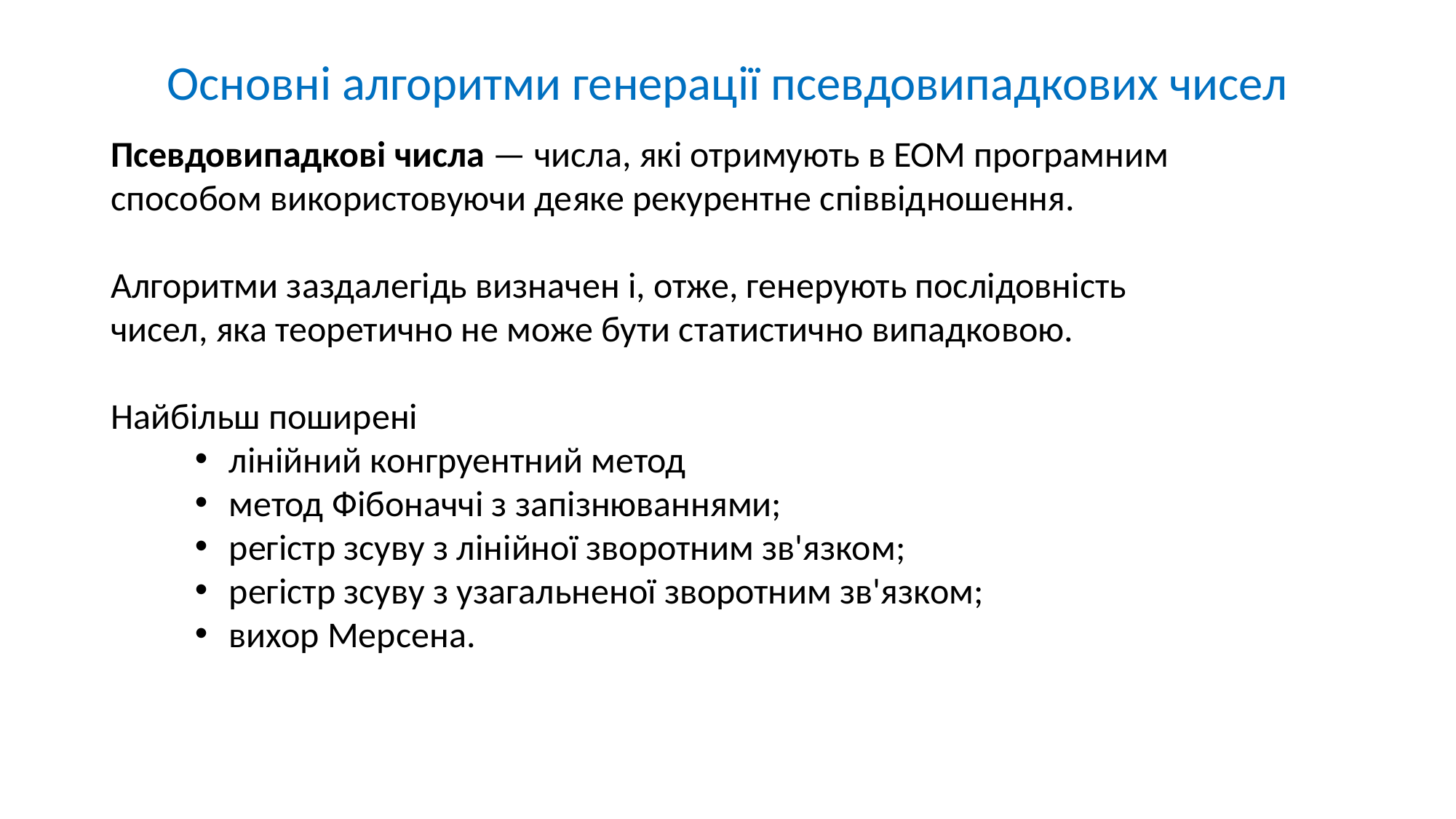

# Основні алгоритми генерації псевдовипадкових чисел

Псевдовипадкові числа — числа, які отримують в ЕОМ програмним способом використовуючи деяке рекурентне співвідношення.

Алгоритми заздалегідь визначен і, отже, генерують послідовність чисел, яка теоретично не може бути статистично випадковою.

Найбільш поширені
лінійний конгруентний метод
метод Фібоначчі з запізнюваннями;
регістр зсуву з лінійної зворотним зв'язком;
регістр зсуву з узагальненої зворотним зв'язком;
вихор Мерсена.